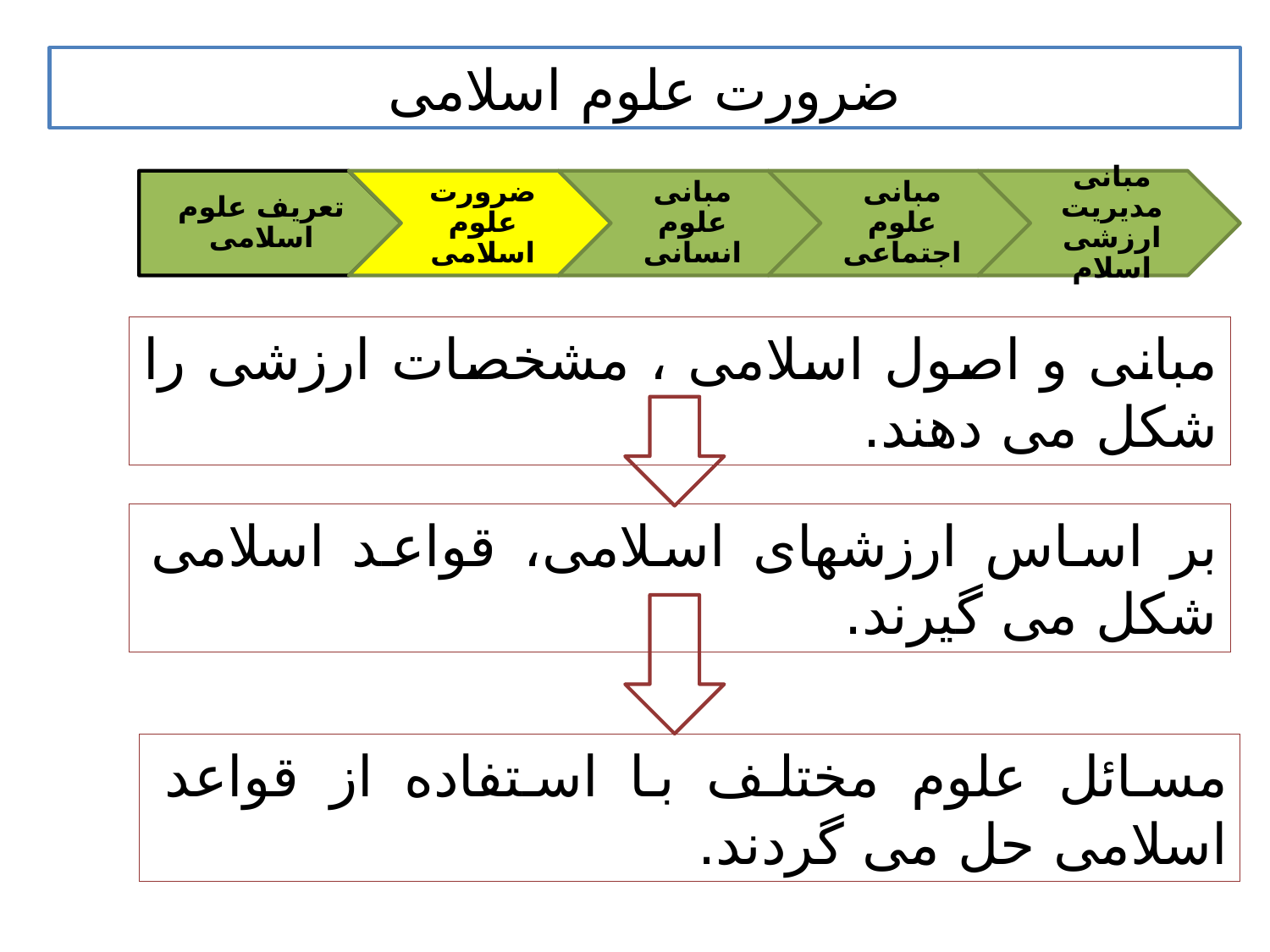

ضرورت علوم اسلامی
تعریف علوم اسلامی
ضرورت علوم اسلامی
مبانی علوم انسانی
مبانی علوم اجتماعی
مبانی مدیریت ارزشی اسلام
مبانی و اصول اسلامی ، مشخصات ارزشی را شکل می دهند.

بر اساس ارزشهای اسلامی، قواعد اسلامی شکل می گیرند.

مسائل علوم مختلف با استفاده از قواعد اسلامی حل می گردند.